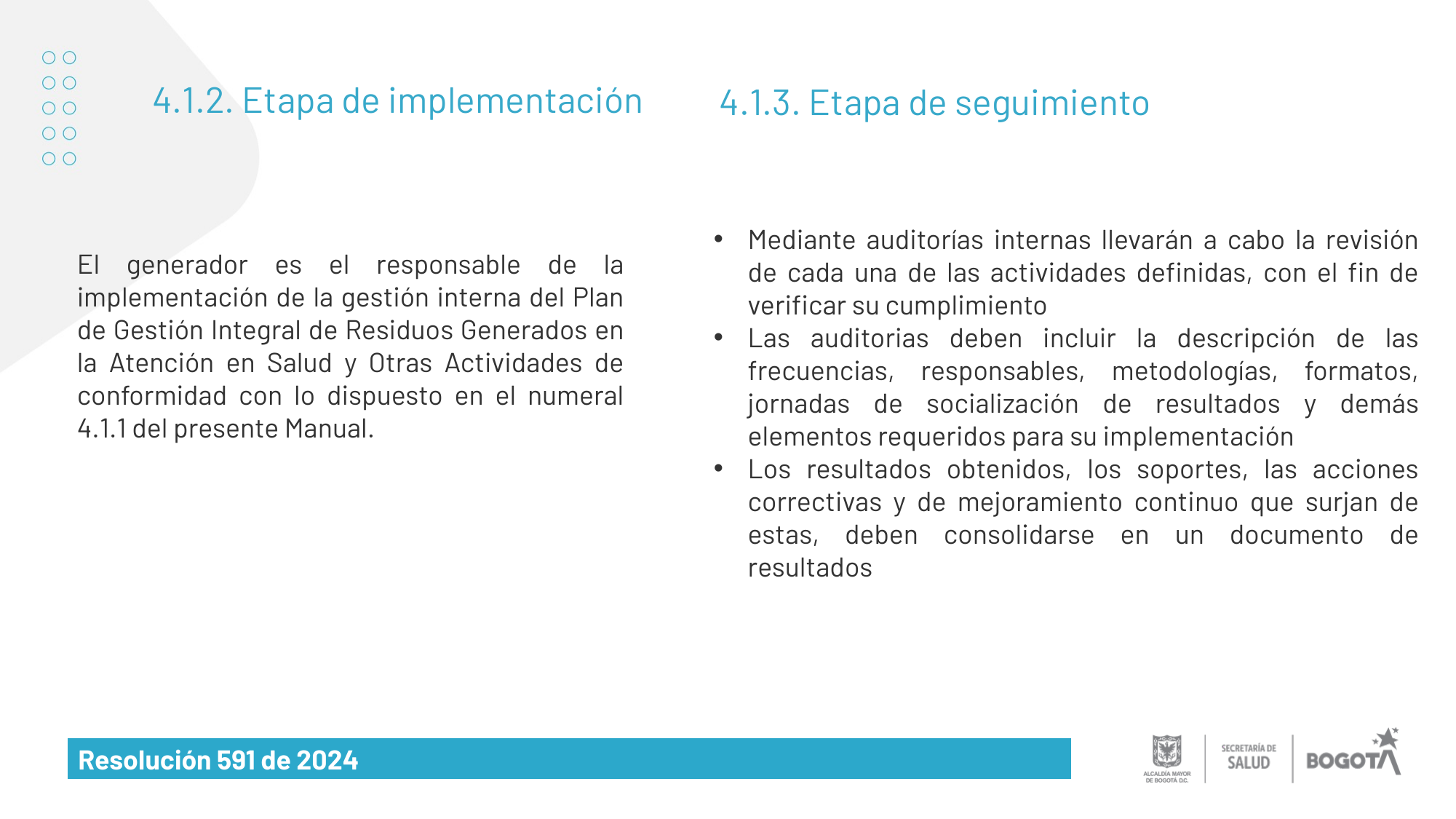

4.1.3. Etapa de seguimiento ​
​

# 4.1.2. Etapa de implementación
Mediante auditorías internas llevarán a cabo la revisión de cada una de las actividades definidas, con el fin de verificar su cumplimiento
Las auditorias deben incluir la descripción de las frecuencias, responsables, metodologías, formatos, jornadas de socialización de resultados y demás elementos requeridos para su implementación
Los resultados obtenidos, los soportes, las acciones correctivas y de mejoramiento continuo que surjan de estas, deben consolidarse en un documento de resultados

El generador es el responsable de la implementación de la gestión interna del Plan de Gestión Integral de Residuos Generados en la Atención en Salud y Otras Actividades de conformidad con lo dispuesto en el numeral 4.1.1 del presente Manual.

| Resolución 591 de 2024 |
| --- |